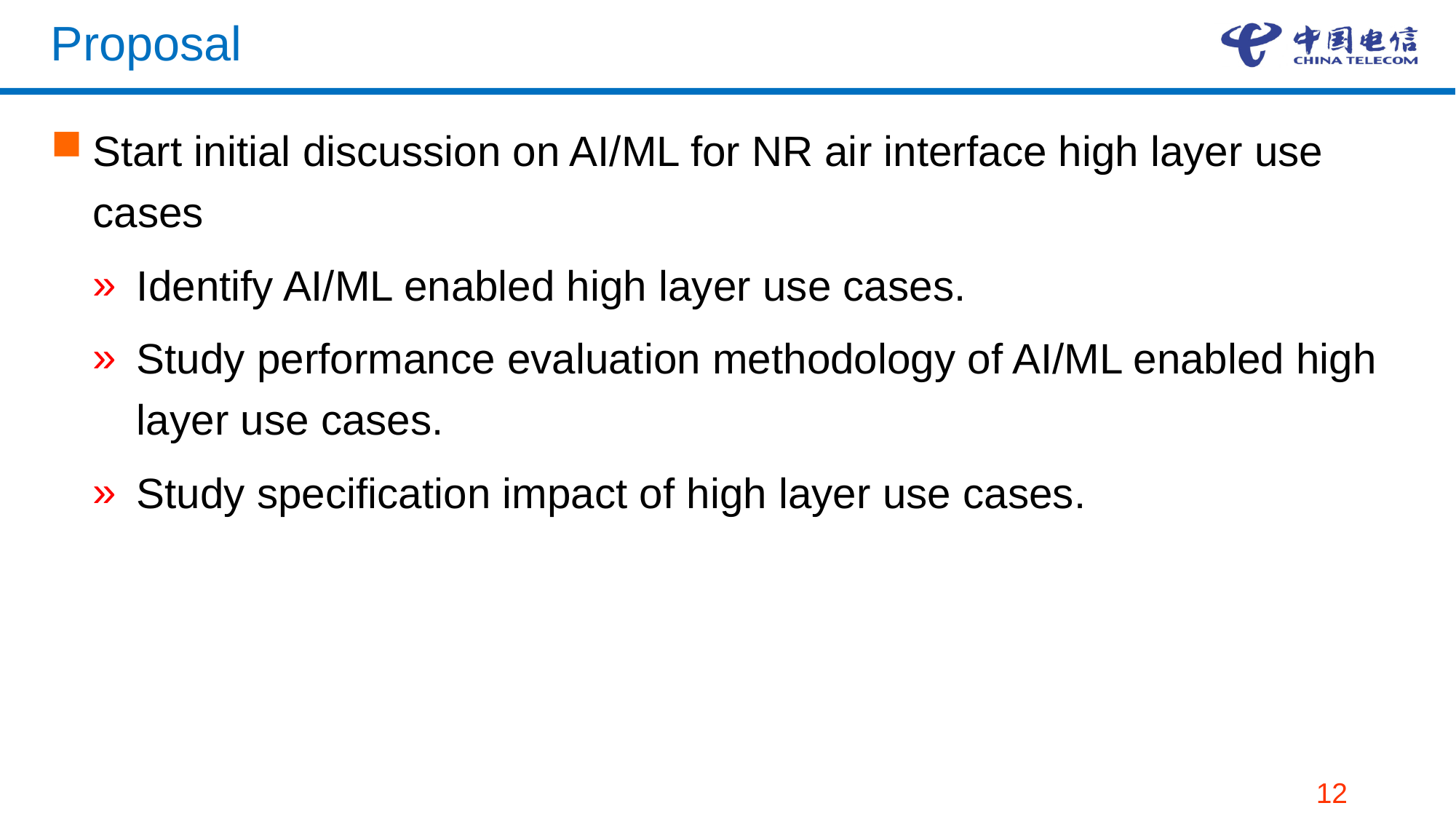

# Proposal
Start initial discussion on AI/ML for NR air interface high layer use cases
Identify AI/ML enabled high layer use cases.
Study performance evaluation methodology of AI/ML enabled high layer use cases.
Study specification impact of high layer use cases.

12